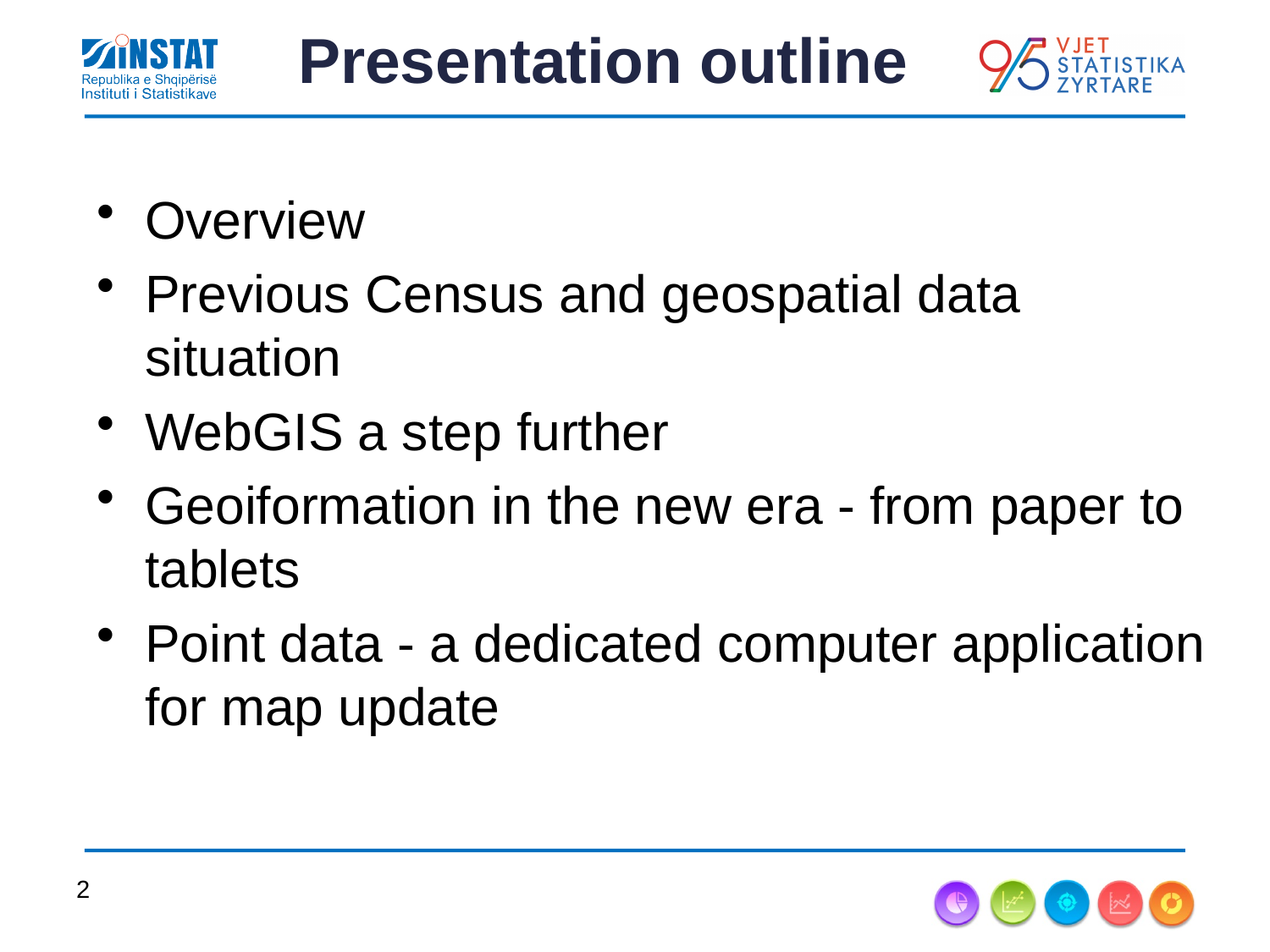

# Presentation outline
Overview
Previous Census and geospatial data situation
WebGIS a step further
Geoiformation in the new era - from paper to tablets
Point data - a dedicated computer application for map update

2